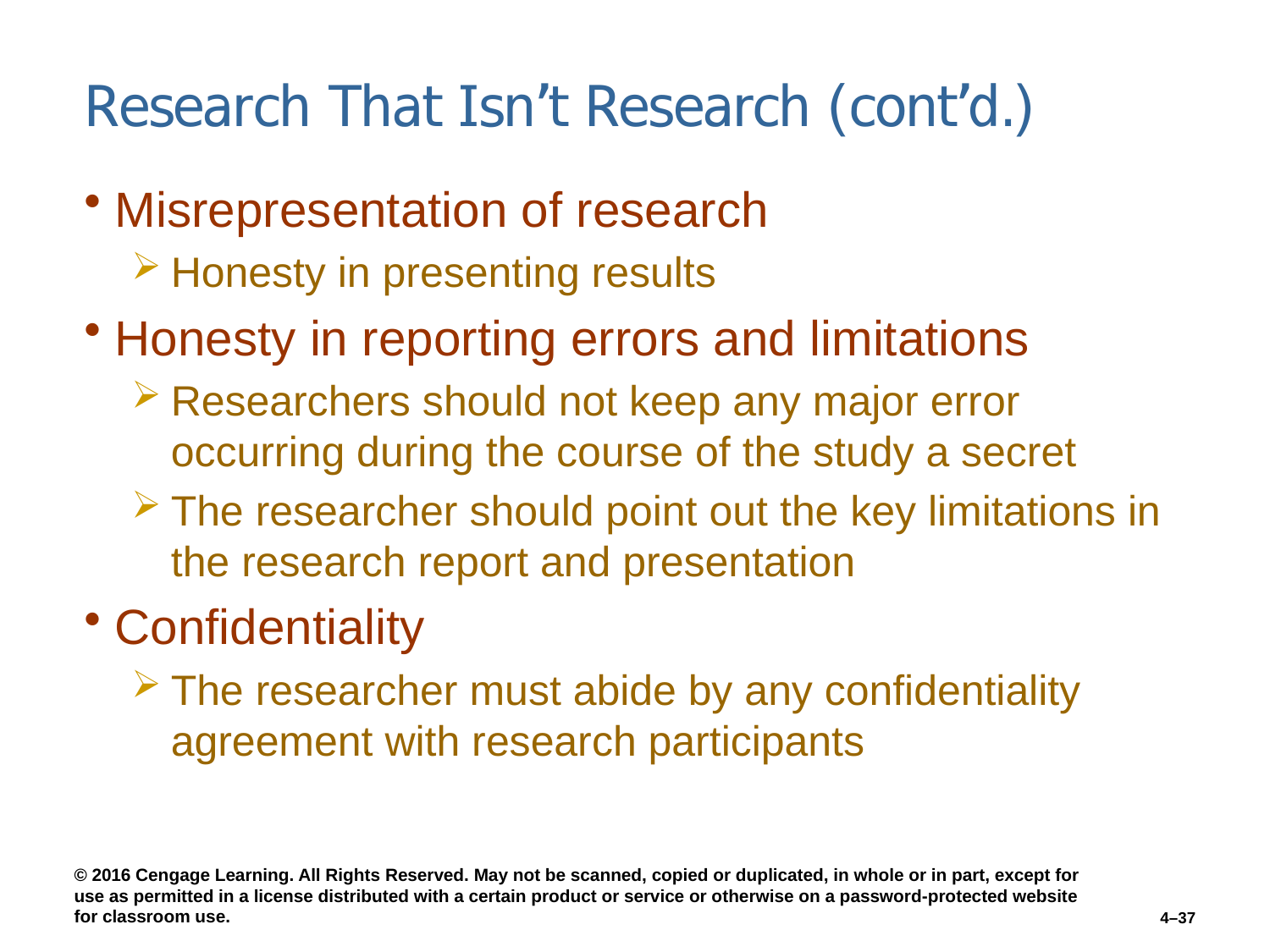

# Research That Isn’t Research (cont’d.)
Misrepresentation of research
Honesty in presenting results
Honesty in reporting errors and limitations
Researchers should not keep any major error occurring during the course of the study a secret
The researcher should point out the key limitations in the research report and presentation
Confidentiality
The researcher must abide by any confidentiality agreement with research participants
4–37
© 2016 Cengage Learning. All Rights Reserved. May not be scanned, copied or duplicated, in whole or in part, except for use as permitted in a license distributed with a certain product or service or otherwise on a password-protected website for classroom use.